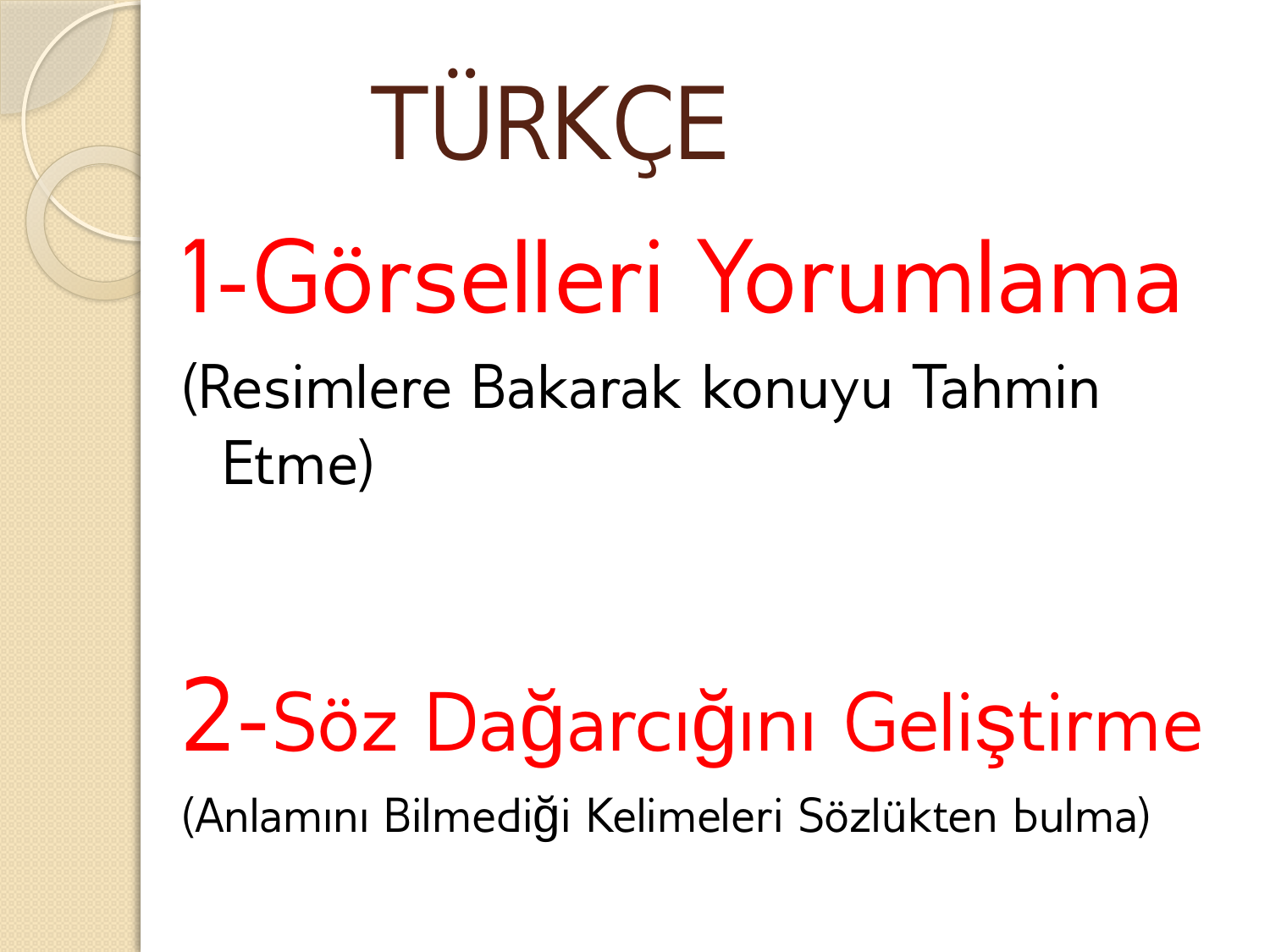

# TÜRKÇE
1-Görselleri Yorumlama
(Resimlere Bakarak konuyu Tahmin Etme)

2-Söz Dağarcığını Geliştirme
(Anlamını Bilmediği Kelimeleri Sözlükten bulma)